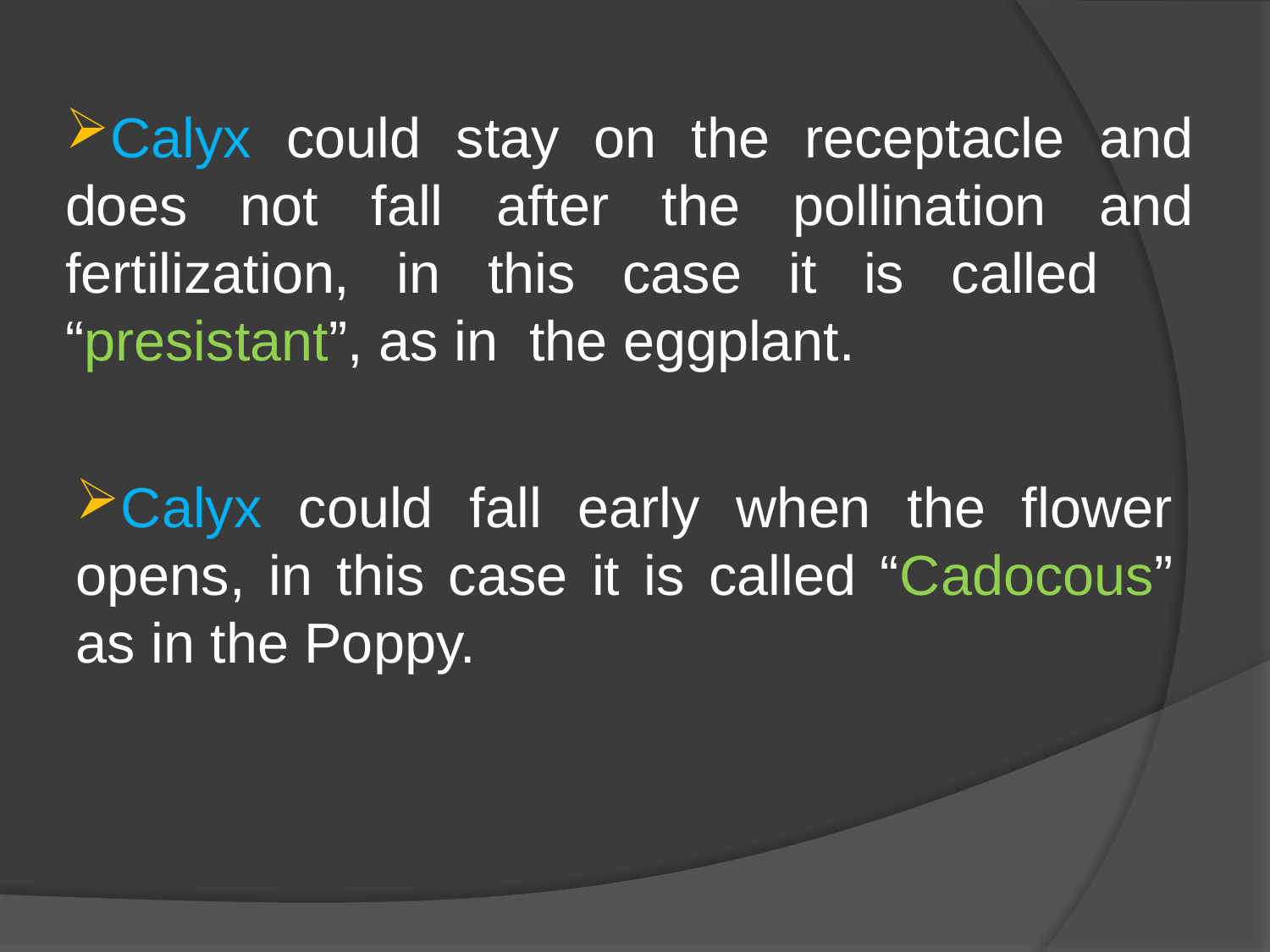

Calyx could stay on the receptacle and does not fall after the pollination and fertilization, in this case it is called   “presistant”, as in  the eggplant.
Calyx could fall early when the flower opens, in this case it is called “Cadocous” as in the Poppy.